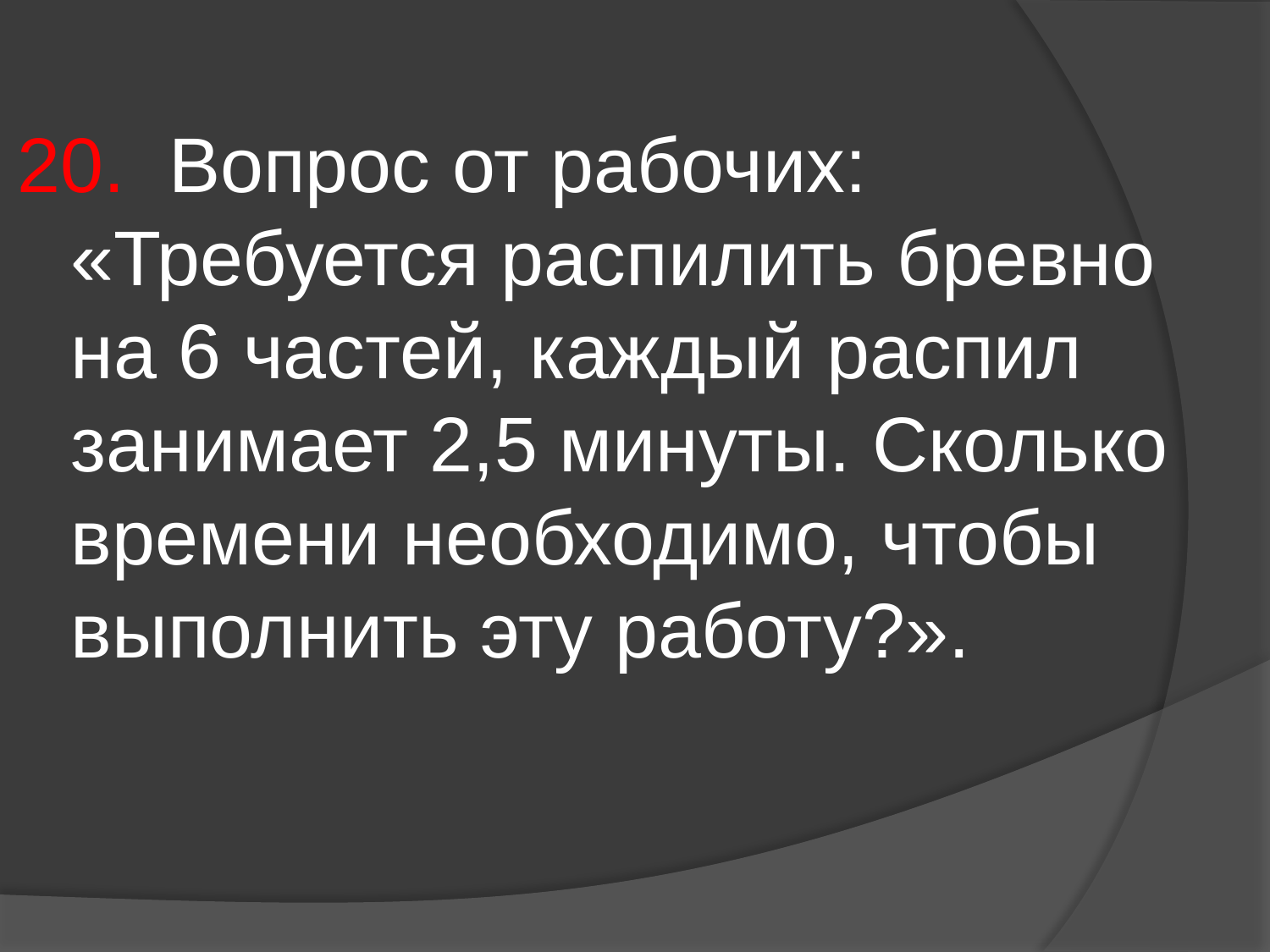

20.  Вопрос от рабочих: «Требуется распилить бревно на 6 частей, каждый распил занимает 2,5 минуты. Сколько времени необходимо, чтобы выполнить эту работу?».